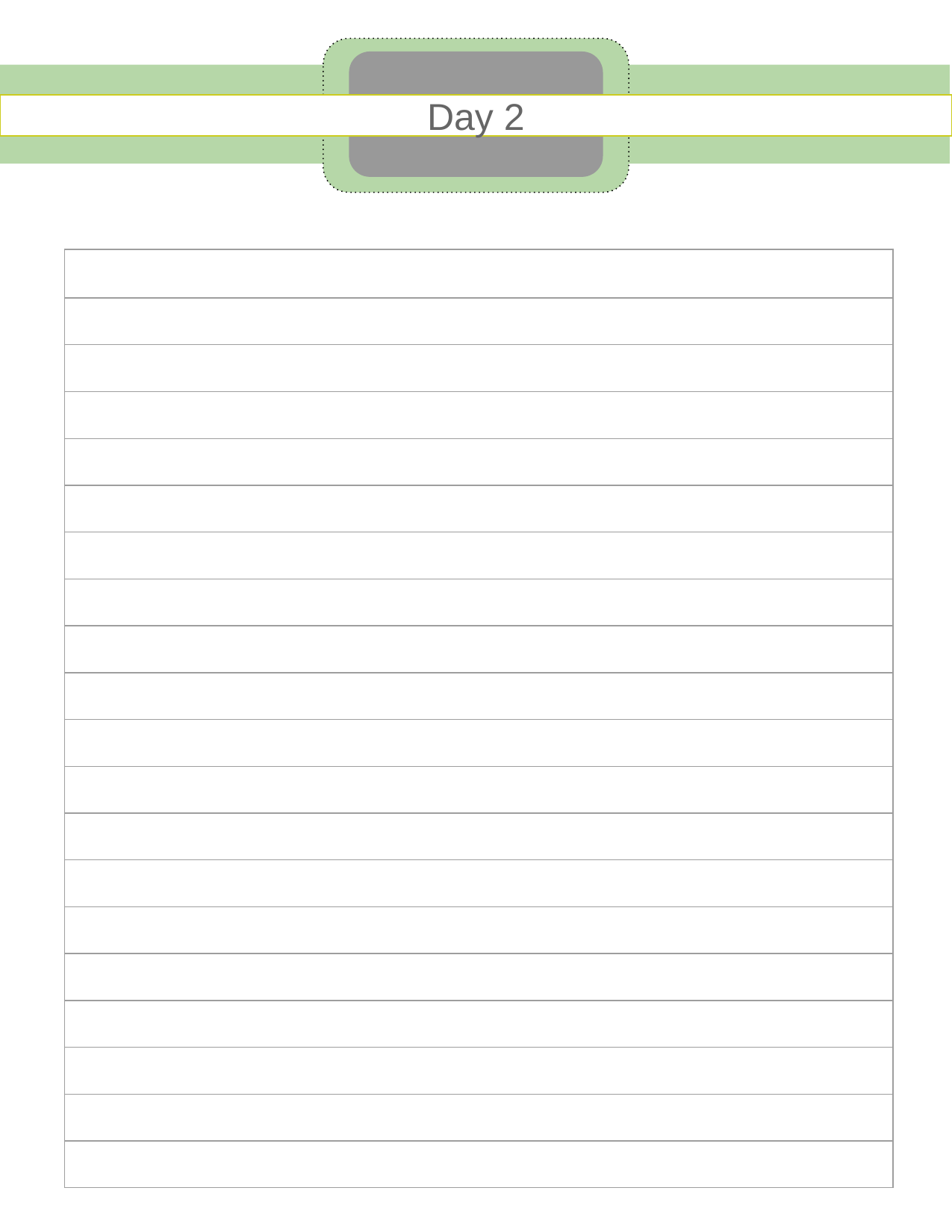

Day 2
|  |
| --- |
|  |
|  |
|  |
|  |
|  |
|  |
|  |
|  |
|  |
|  |
|  |
|  |
|  |
|  |
|  |
|  |
|  |
|  |
|  |